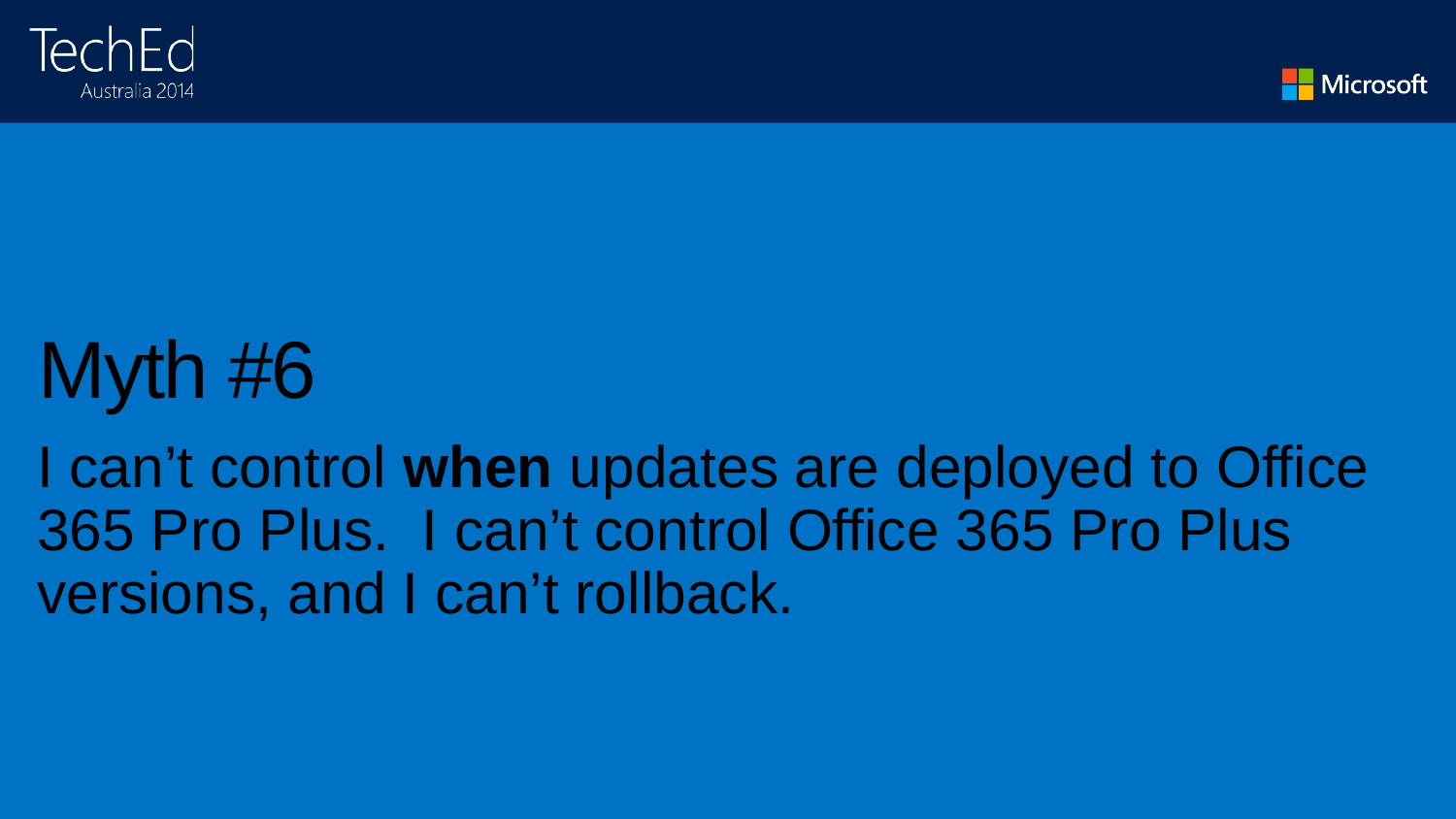

# Myth #6
I can’t control when updates are deployed to Office 365 Pro Plus.  I can’t control Office 365 Pro Plus versions, and I can’t rollback.